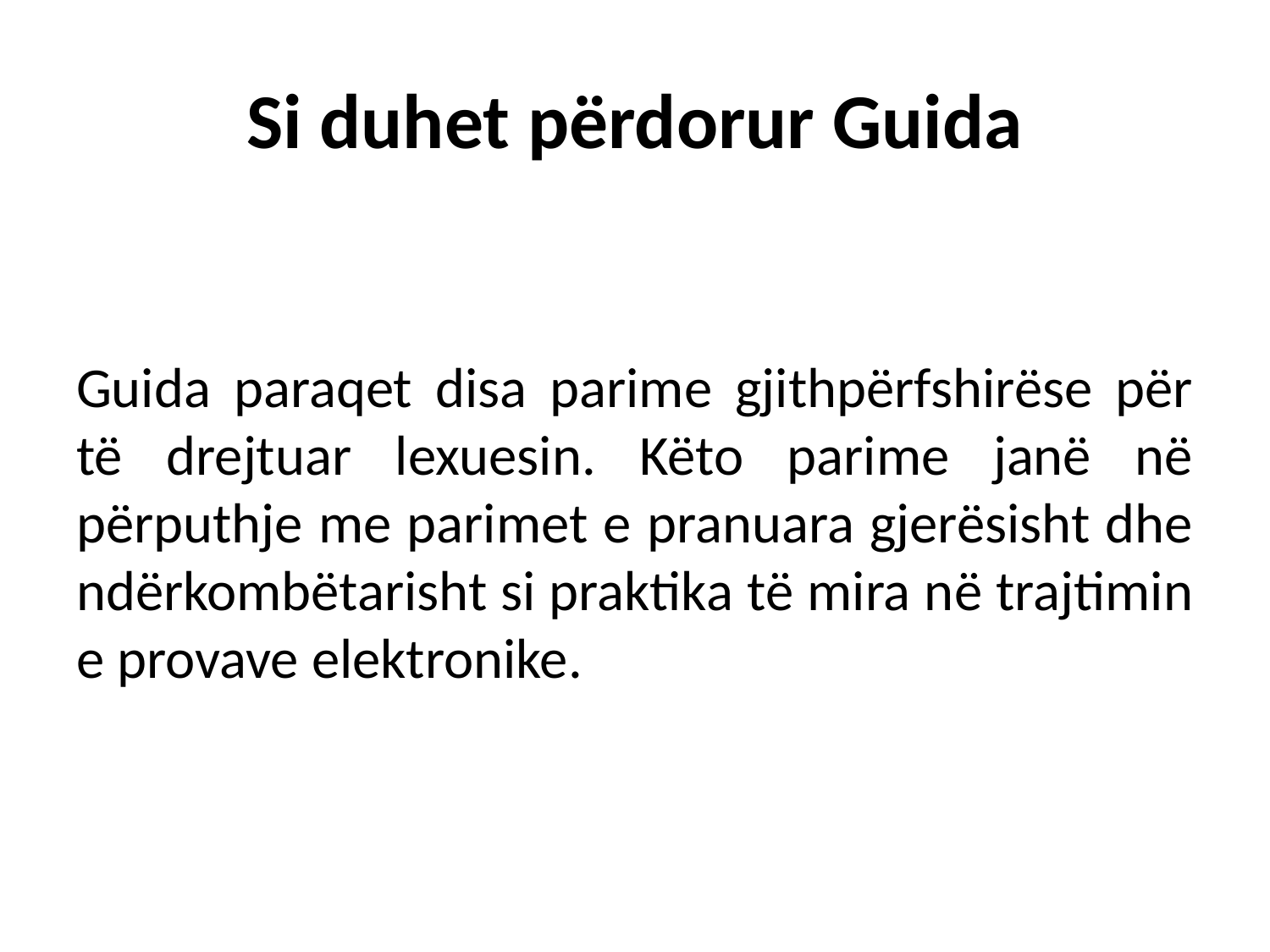

# Si duhet përdorur Guida
Guida paraqet disa parime gjithpërfshirëse për të drejtuar lexuesin. Këto parime janë në përputhje me parimet e pranuara gjerësisht dhe ndërkombëtarisht si praktika të mira në trajtimin e provave elektronike.